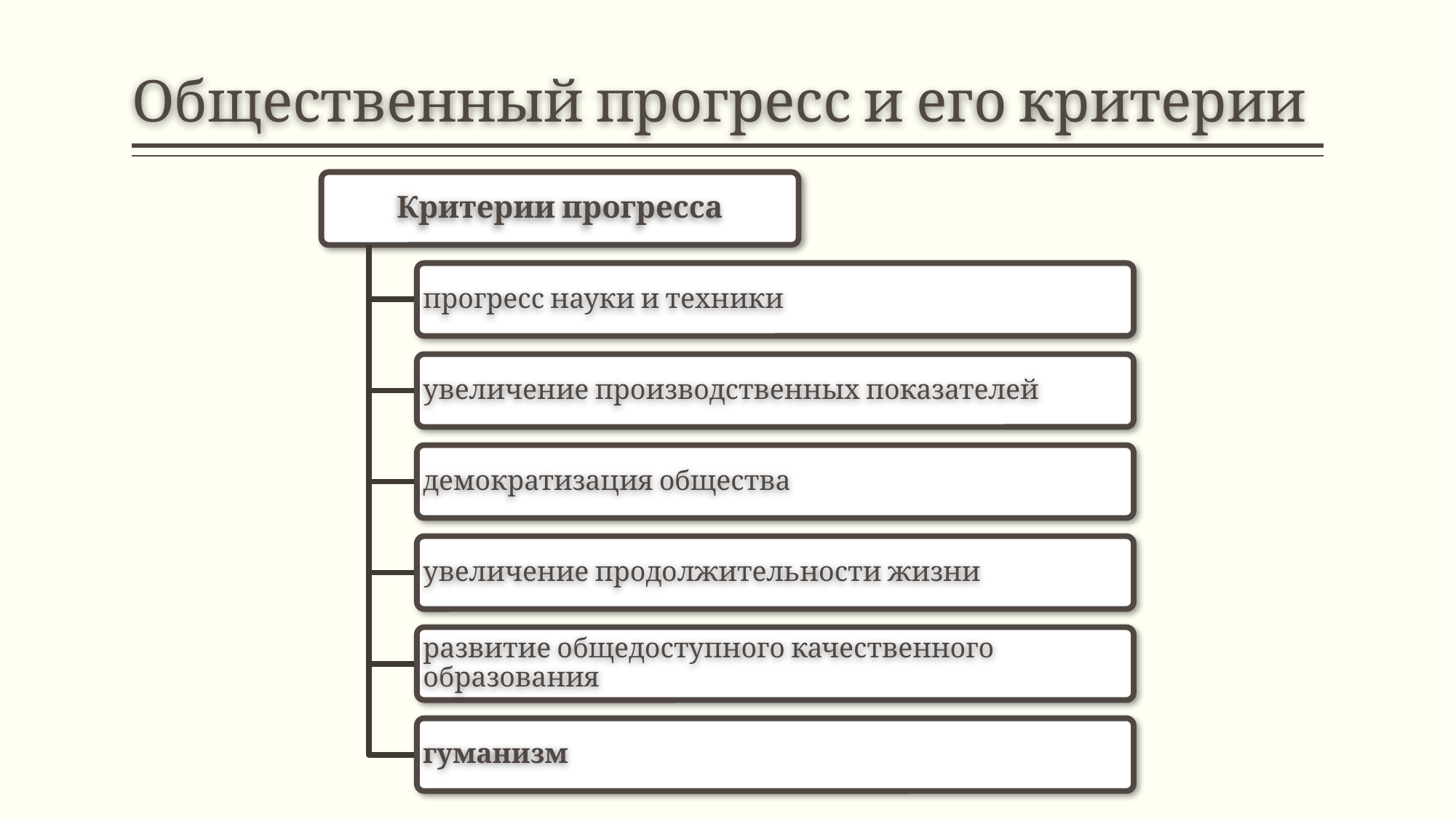

# Общественный прогресс и его критерии

Критерии прогресса

прогресс науки и техники

увеличение производственных показателей

демократизация общества

увеличение продолжительности жизни

развитие общедоступного качественного образования

гуманизм